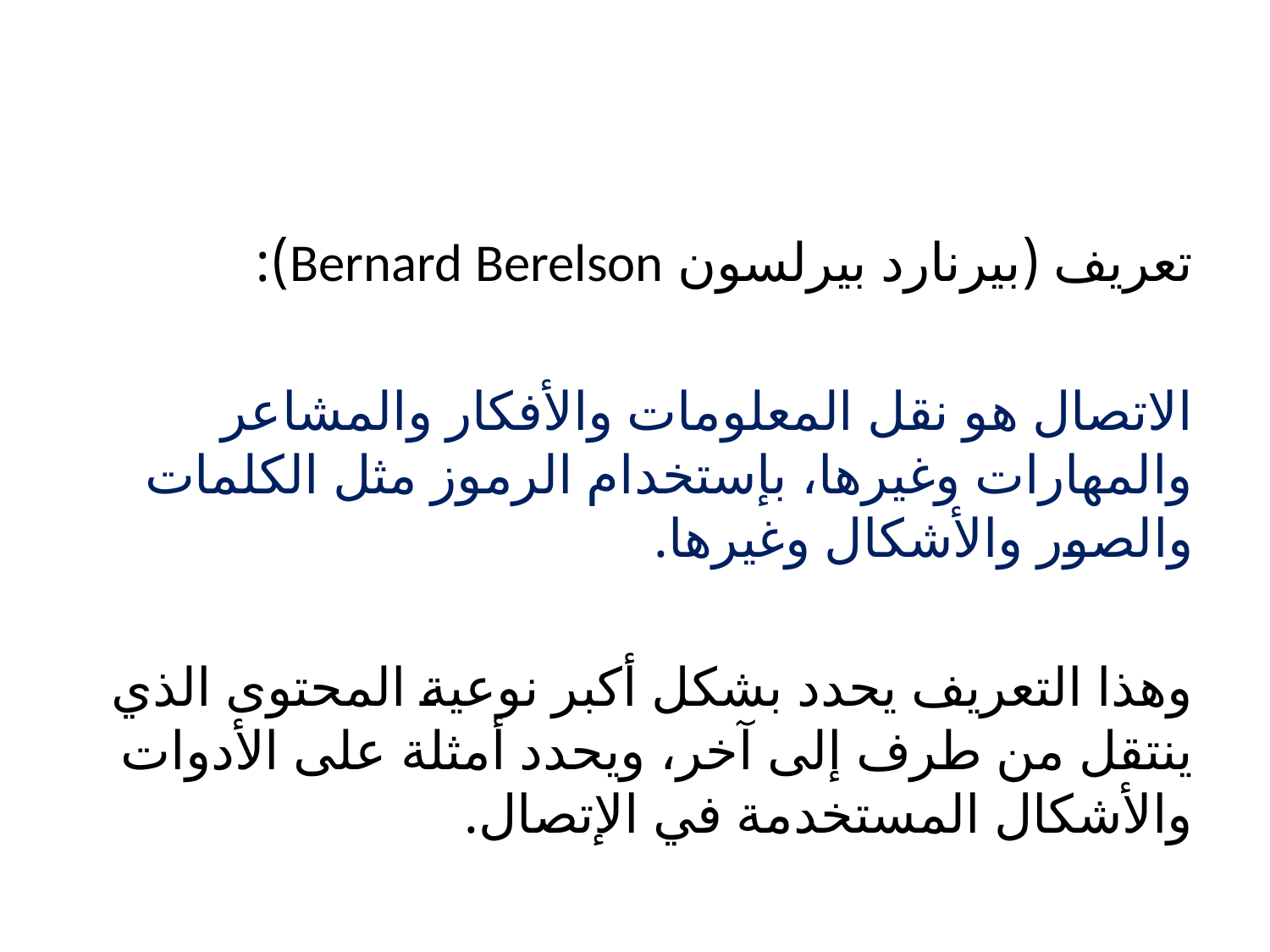

#
تعريف (بيرنارد بيرلسون Bernard Berelson):

الاتصال هو نقل المعلومات والأفكار والمشاعر والمهارات وغيرها، بإستخدام الرموز مثل الكلمات والصور والأشكال وغيرها.

وهذا التعريف يحدد بشكل أكبر نوعية المحتوى الذي ينتقل من طرف إلى آخر، ويحدد أمثلة على الأدوات والأشكال المستخدمة في الإتصال.